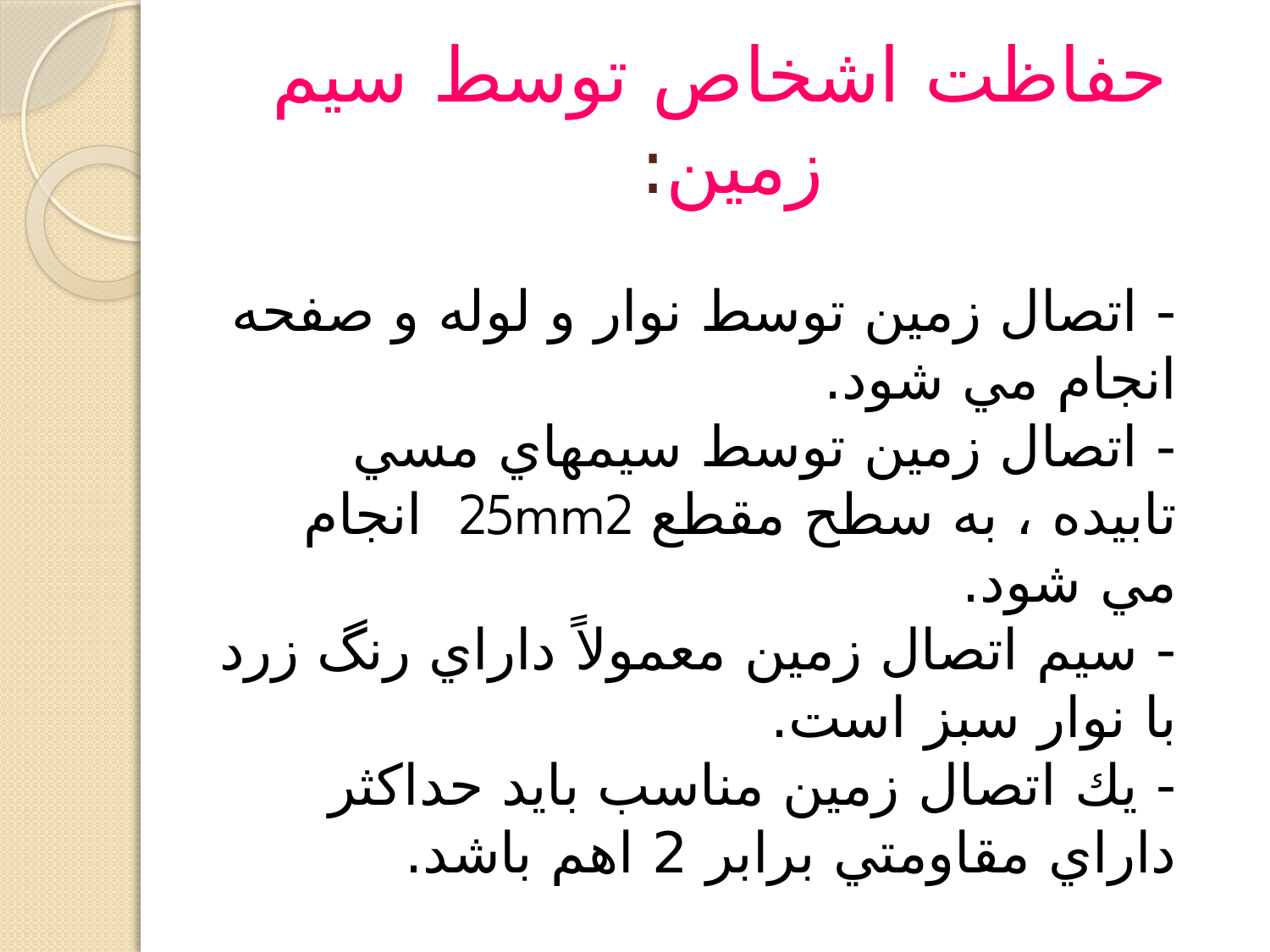

# حفاظت اشخاص توسط سيم زمين:
- اتصال زمين توسط نوار و لوله و صفحه انجام مي شود.
- اتصال زمين توسط سيمهاي مسي تابيده ، به سطح مقطع 25mm2  انجام مي شود.
- سيم اتصال زمين معمولاً داراي رنگ زرد با نوار سبز است.
- يك اتصال زمين مناسب بايد حداكثر داراي مقاومتي برابر 2 اهم باشد.